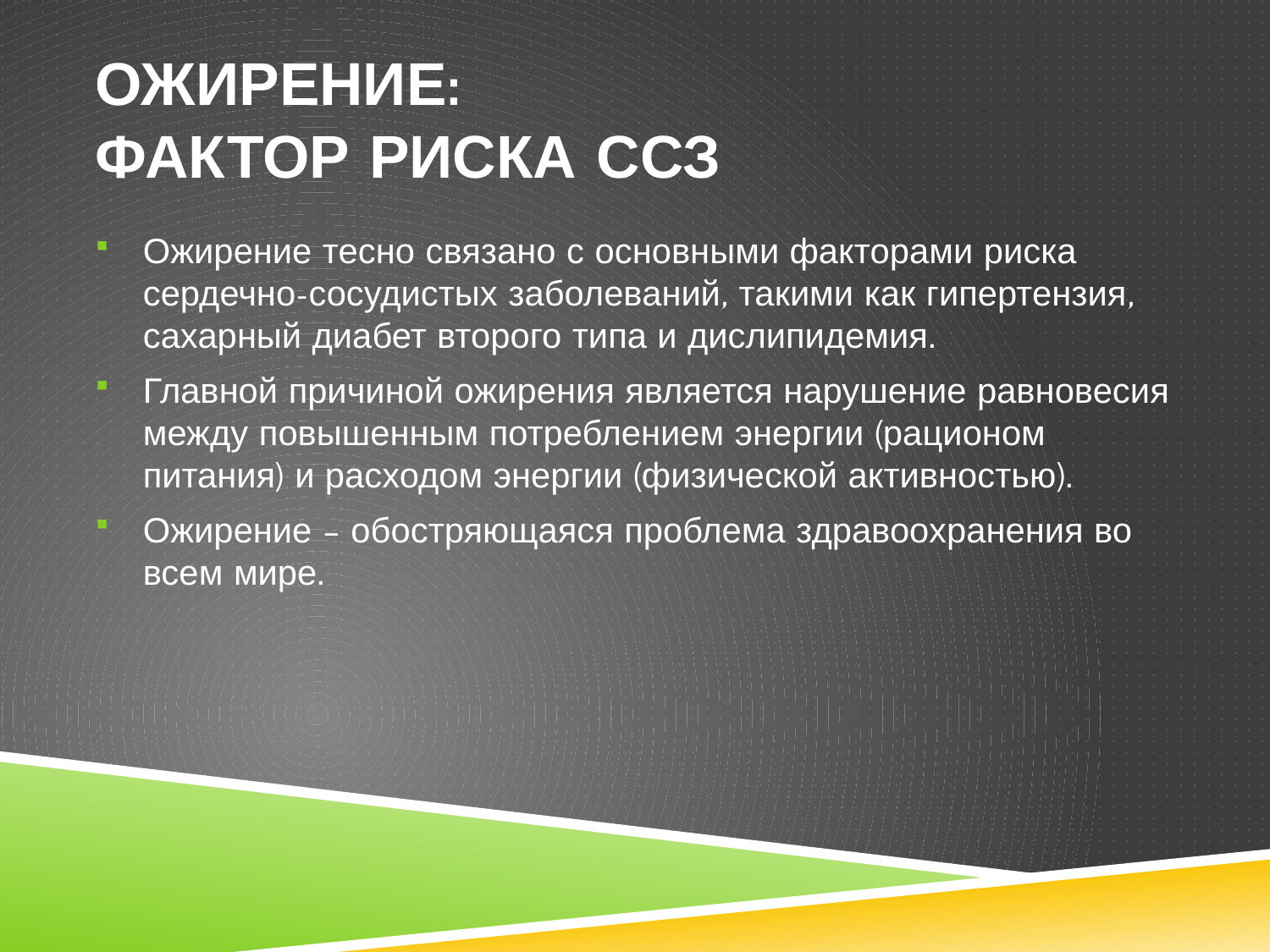

# Ожирение: фактор риска ССЗ
Ожирение тесно связано с основными факторами риска сердечно-сосудистых заболеваний, такими как гипертензия, сахарный диабет второго типа и дислипидемия.
Главной причиной ожирения является нарушение равновесия между повышенным потреблением энергии (рационом питания) и расходом энергии (физической активностью).
Ожирение – обостряющаяся проблема здравоохранения во всем мире.